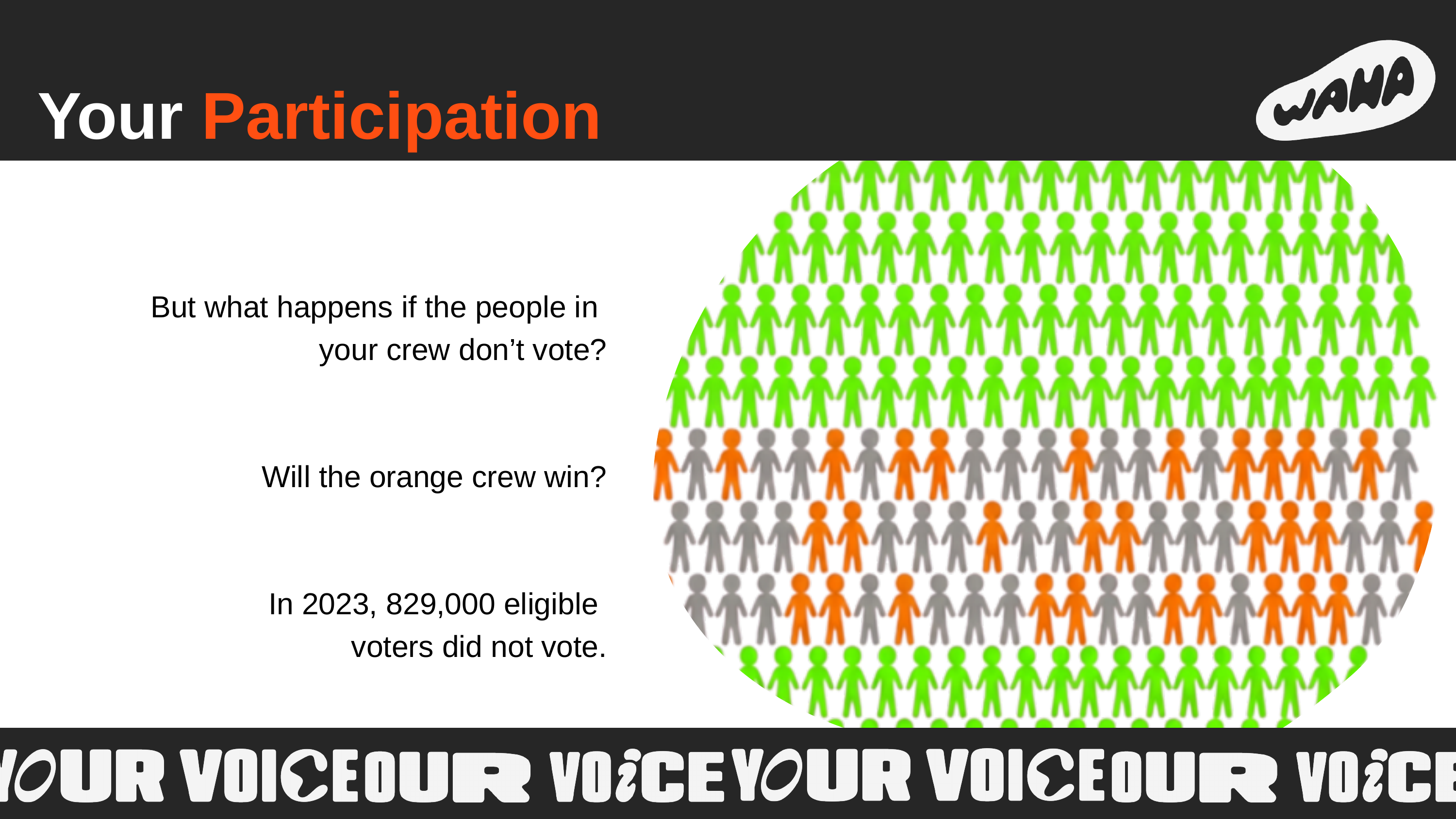

Your Participation

But what happens if the people in
your crew don’t vote?

Will the orange crew win?

In 2023, 829,000 eligible
voters did not vote.